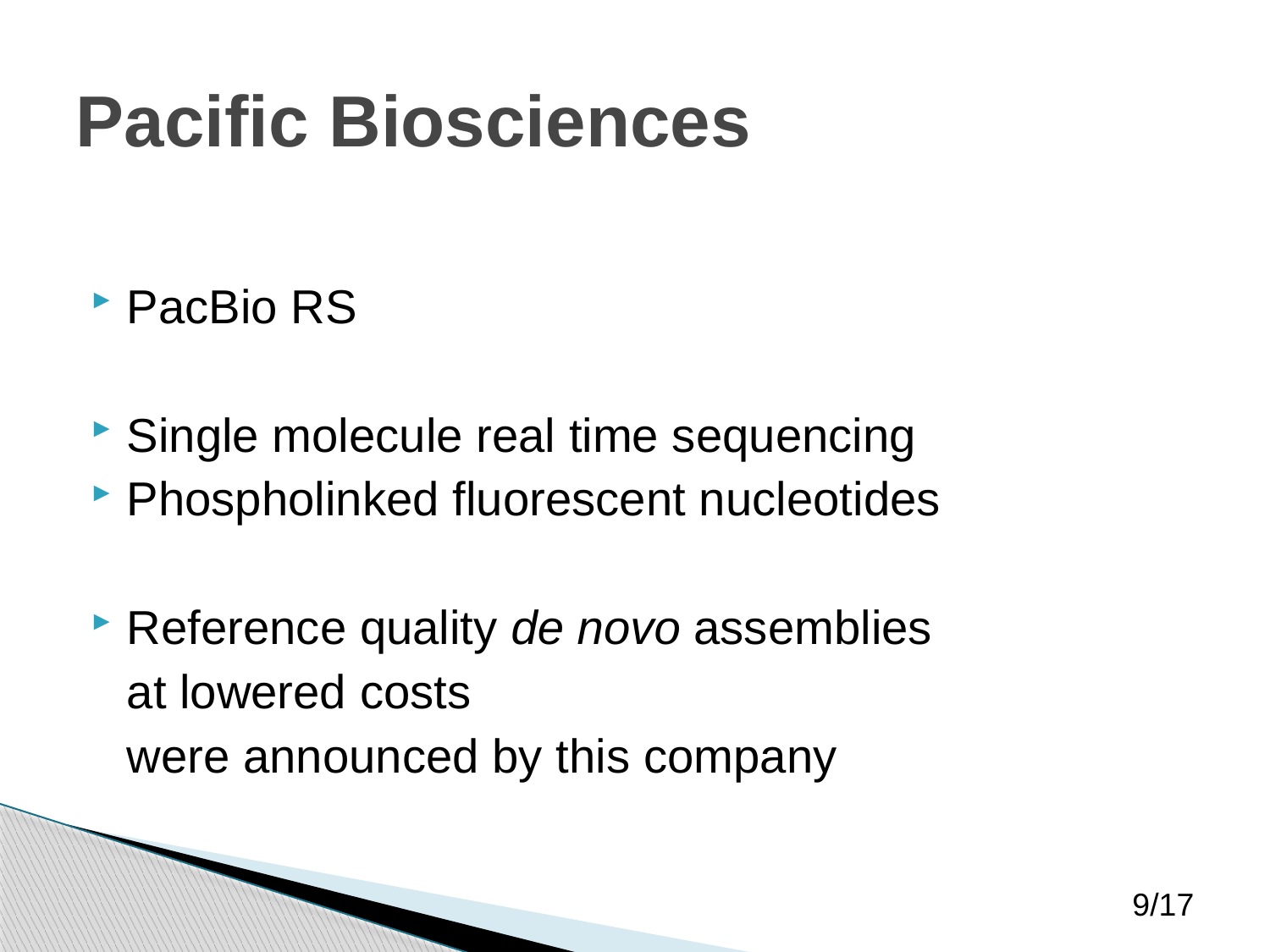

# Pacific Biosciences

PacBio RS

Single molecule real time sequencing
Phospholinked fluorescent nucleotides

Reference quality de novo assemblies
	at lowered costs
	were announced by this company